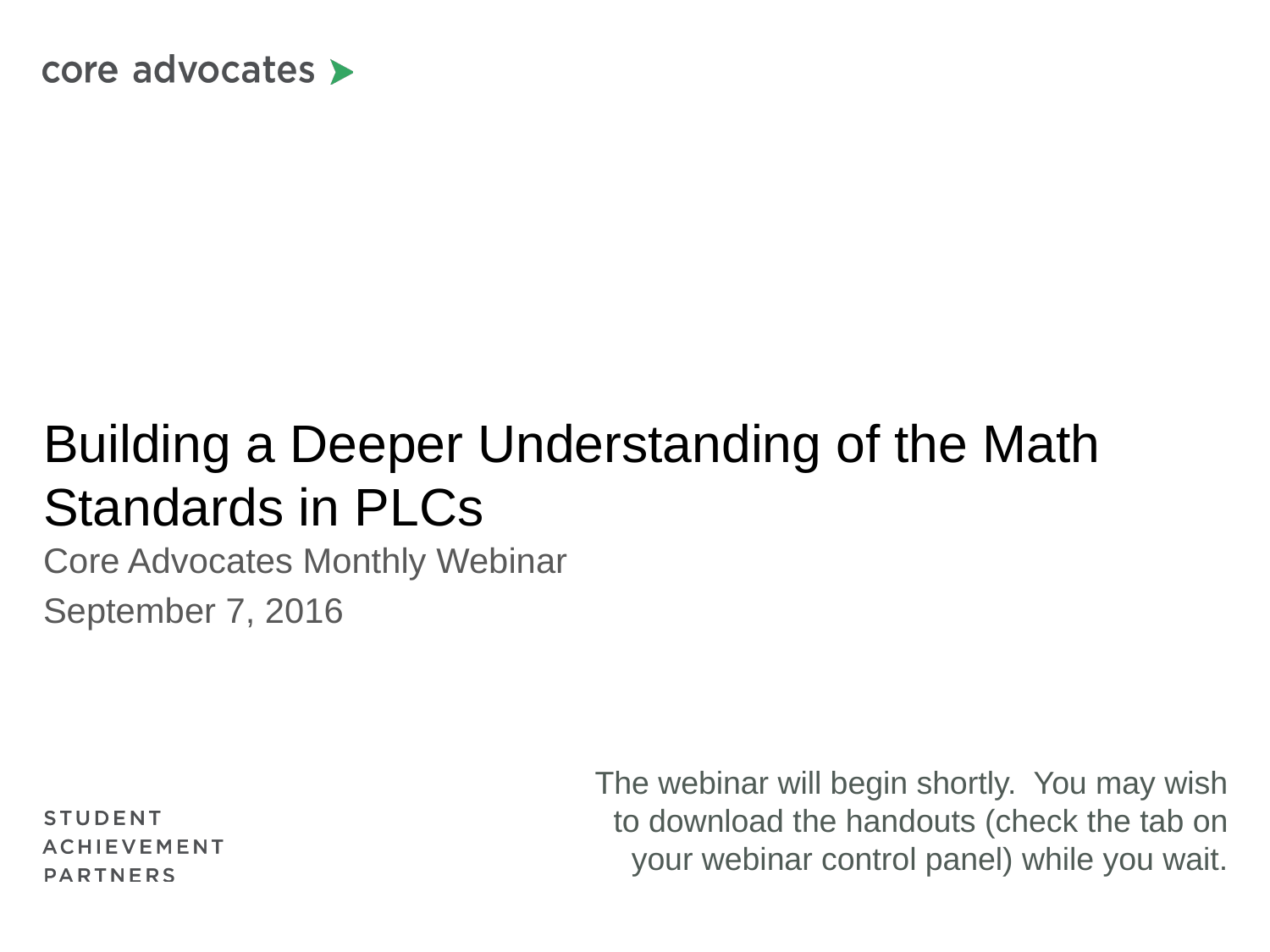

# Building a Deeper Understanding of the Math Standards in PLCs
Core Advocates Monthly Webinar
September 7, 2016

The webinar will begin shortly.  You may wish to download the handouts (check the tab on your webinar control panel) while you wait.